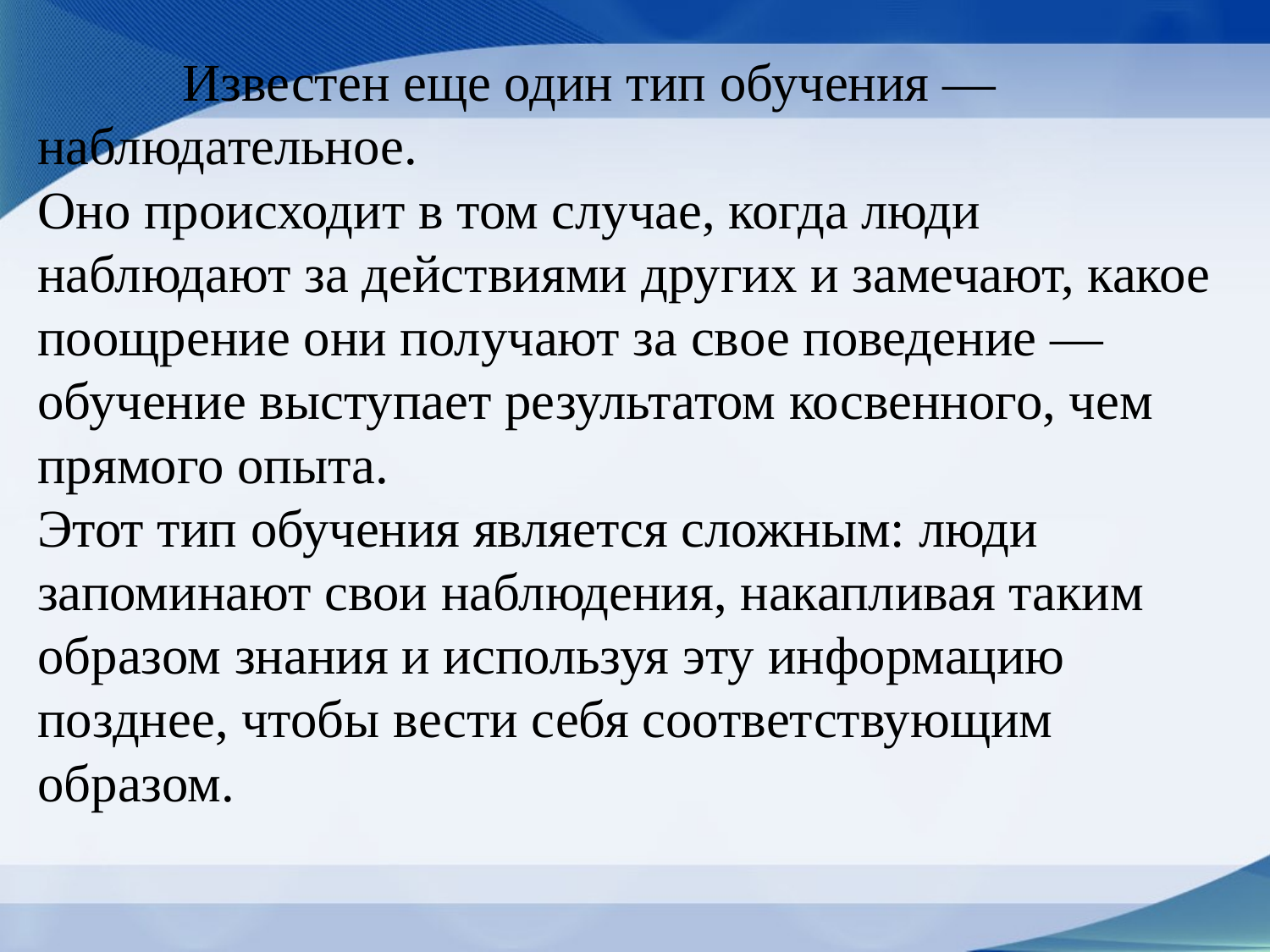

# Известен еще один тип обучения — наблюдательное. Оно происходит в том случае, когда люди наблюдают за действиями других и замечают, какое поощрение они получают за свое поведение — обучение выступает результатом косвенного, чем прямого опыта. Этот тип обучения является сложным: люди запоминают свои наблюдения, накапливая таким образом знания и используя эту информацию позднее, чтобы вести себя соответствующим образом.